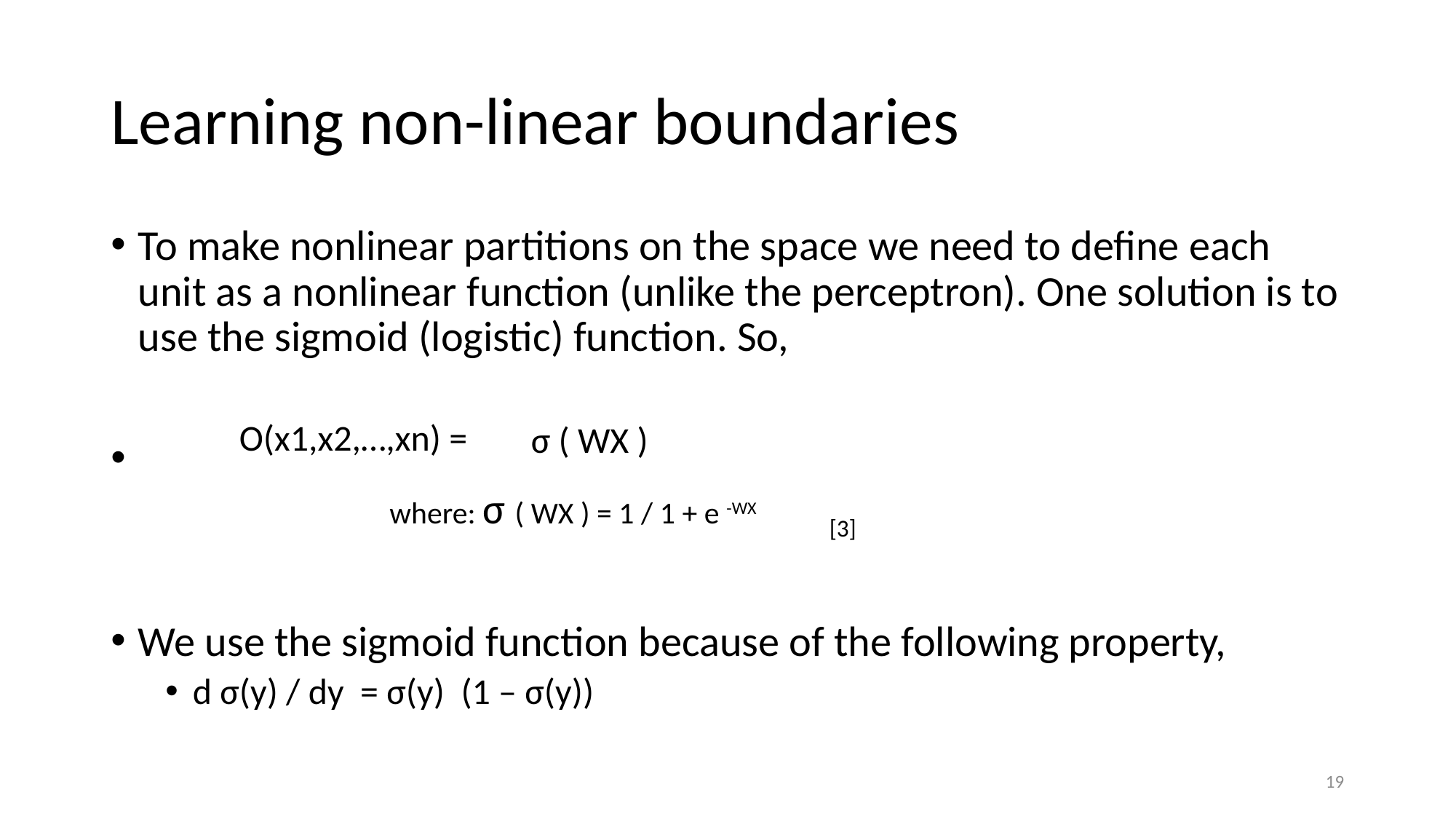

# Learning non-linear boundaries
To make nonlinear partitions on the space we need to define each unit as a nonlinear function (unlike the perceptron). One solution is to use the sigmoid (logistic) function. So,

We use the sigmoid function because of the following property,
d σ(y) / dy  = σ(y)  (1 – σ(y))
O(x1,x2,…,xn) =
 σ ( WX )
   where: σ ( WX ) = 1 / 1 + e -WX
[3]
19